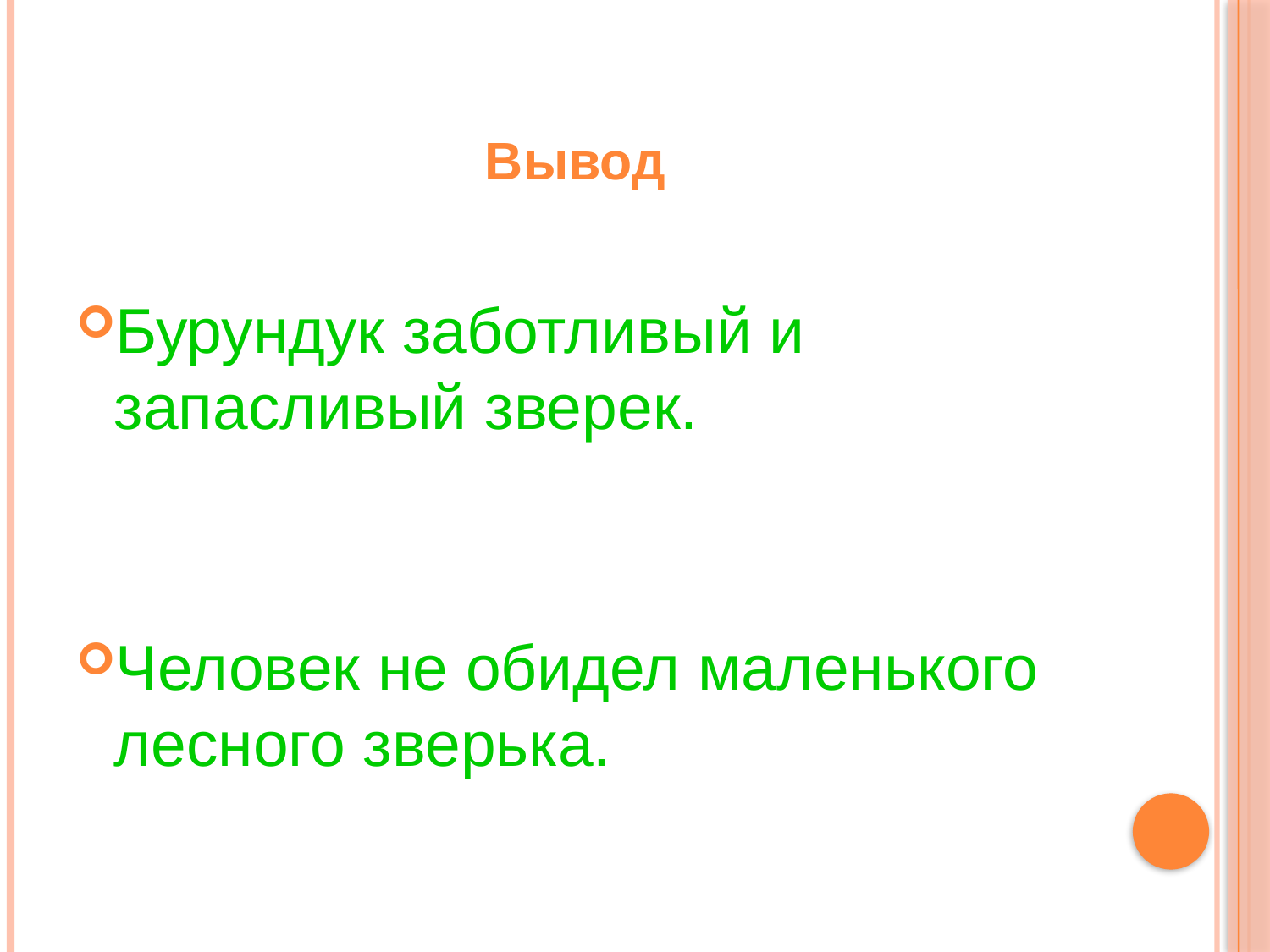

# Вывод

Бурундук заботливый и запасливый зверек.

Человек не обидел маленького лесного зверька.